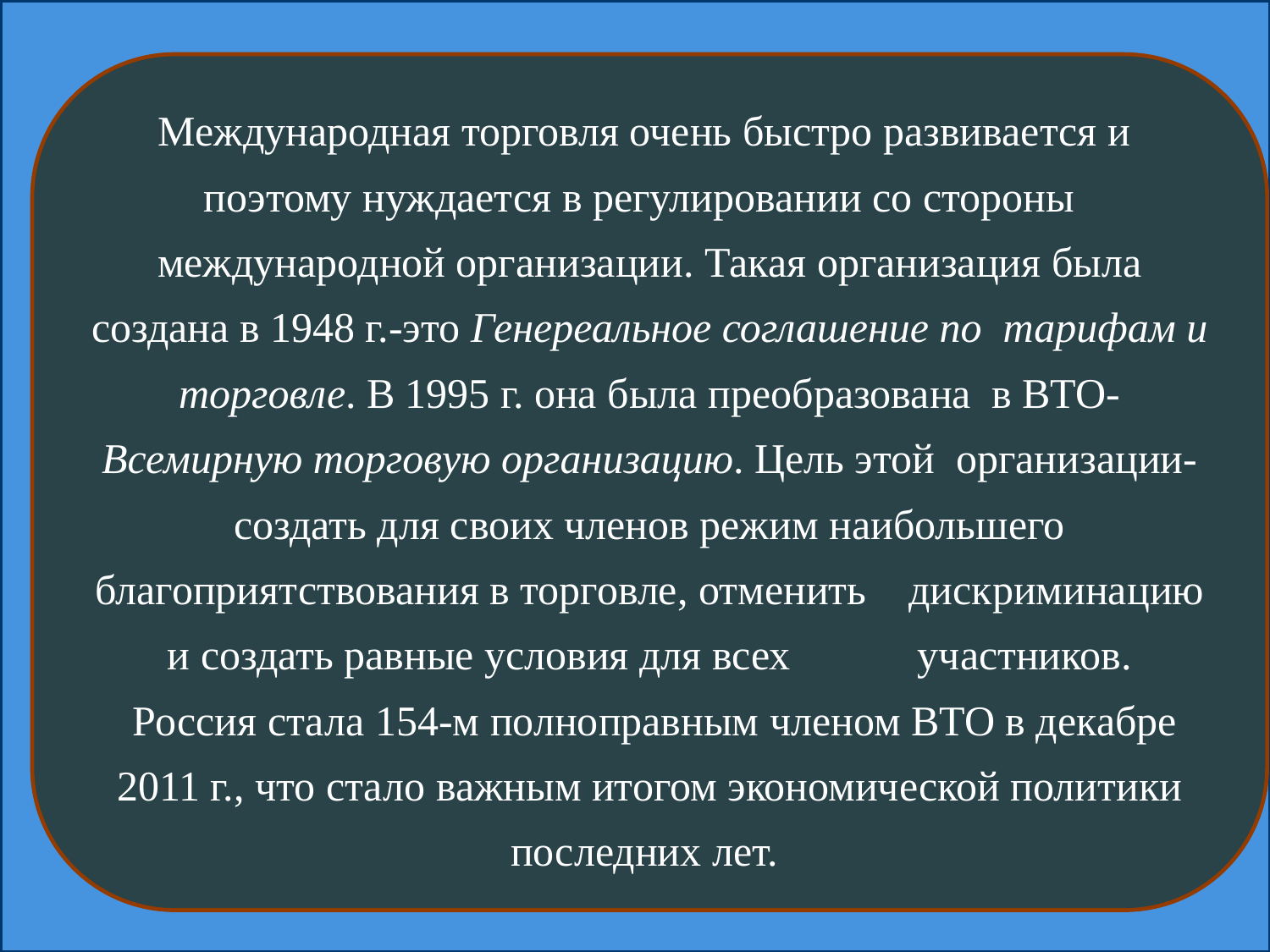

Международная торговля очень быстро развивается и  поэтому нуждается в регулировании со стороны   международной организации. Такая организация была создана в 1948 г.-это Генереальное соглашение по  тарифам и торговле. В 1995 г. она была преобразована  в ВТО-Всемирную торговую организацию. Цель этой  организации-создать для своих членов режим наибольшего благоприятствования в торговле, отменить    дискриминацию и создать равные условия для всех            участников.
 Россия стала 154-м полноправным членом ВТО в декабре 2011 г., что стало важным итогом экономической политики последних лет.